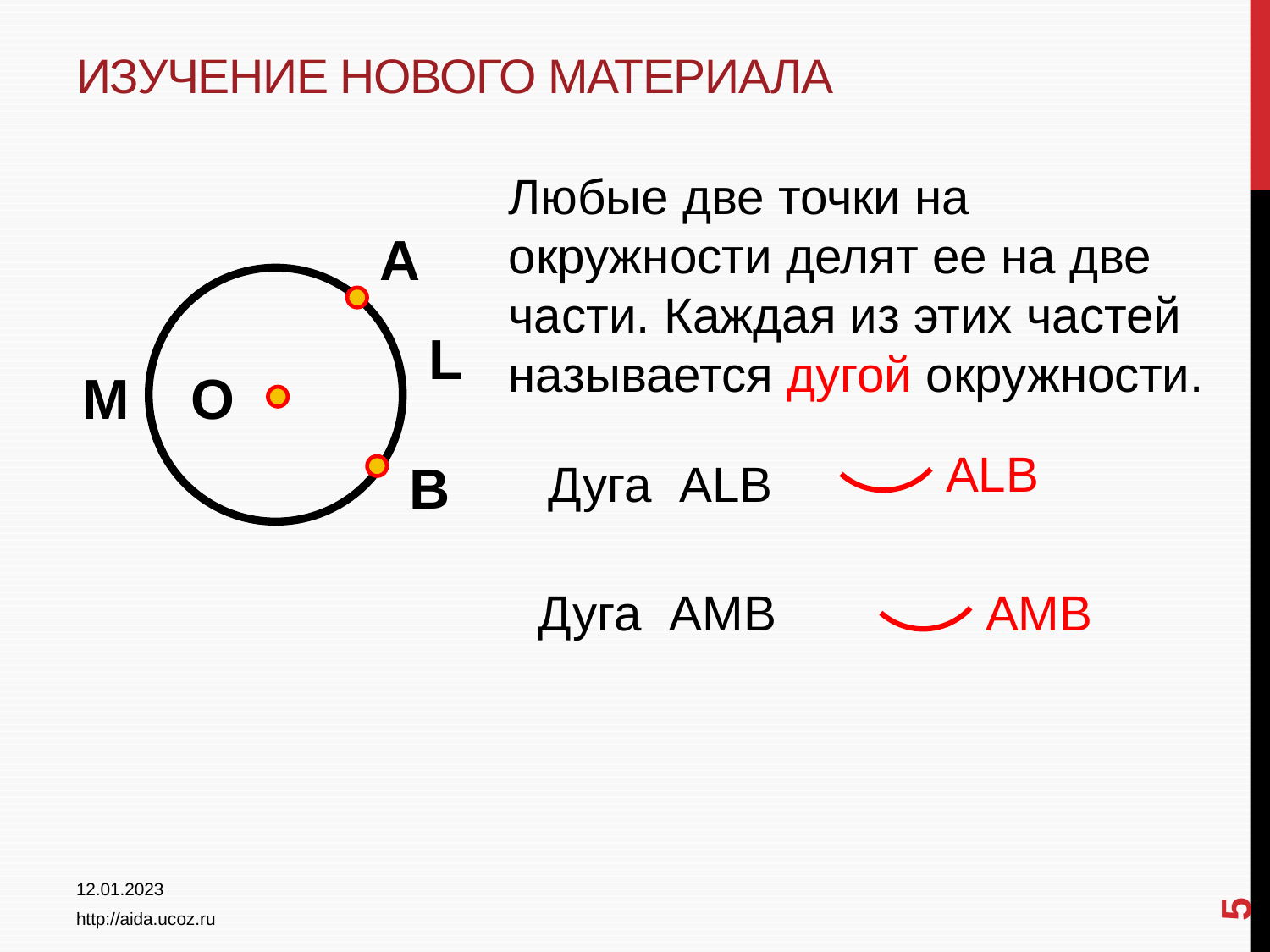

# Изучение нового материала
Любые две точки на окружности делят ее на две части. Каждая из этих частей называется дугой окружности.
A

L
М
О

ALB
B

Дуга  ALB

Дуга  AMB
AMB
5
12.01.2023
http://aida.ucoz.ru